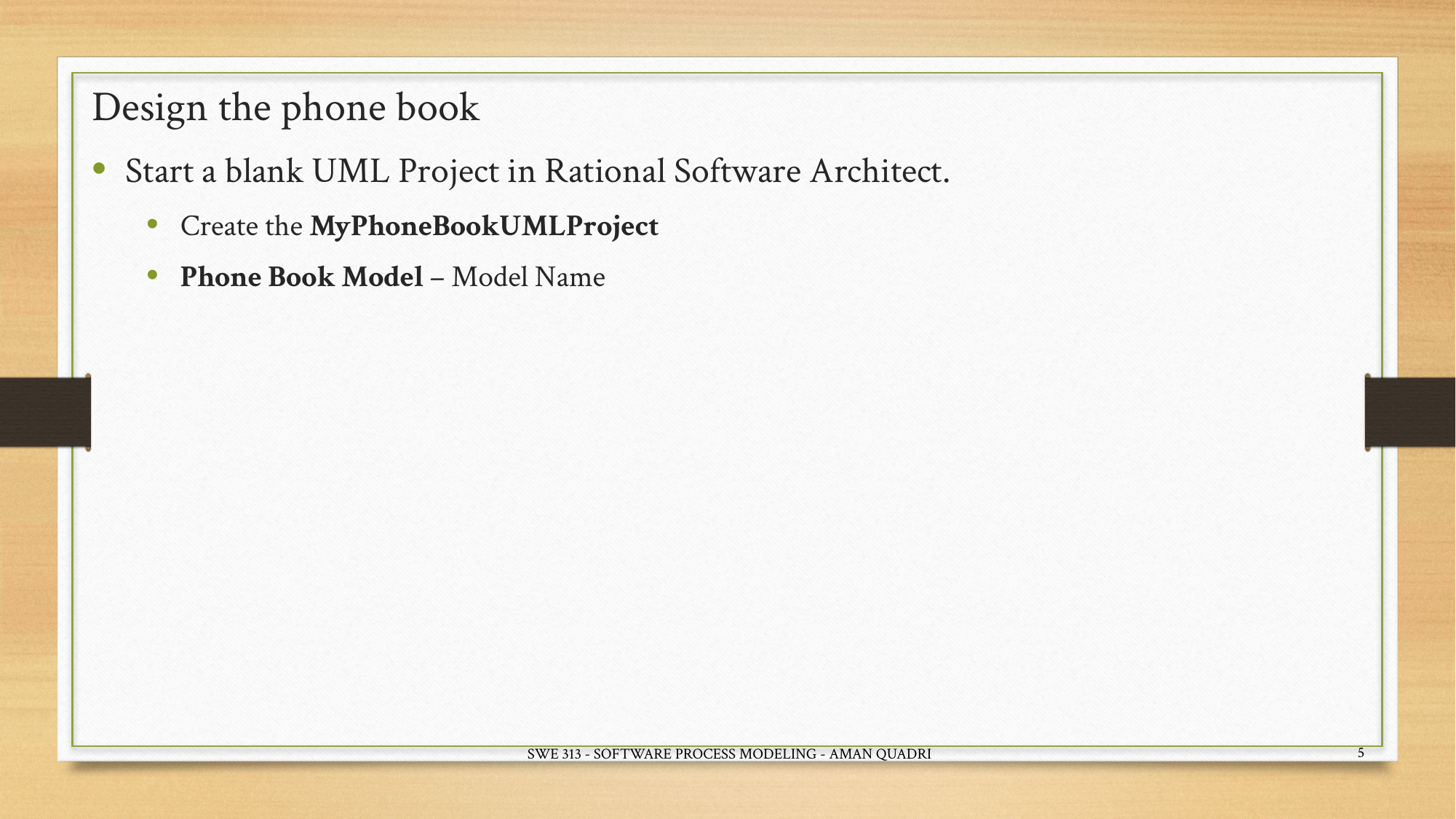

# Design the phone book
Start a blank UML Project in Rational Software Architect.
Create the MyPhoneBookUMLProject
Phone Book Model – Model Name

5
SWE 313 - SOFTWARE PROCESS MODELING - AMAN QUADRI